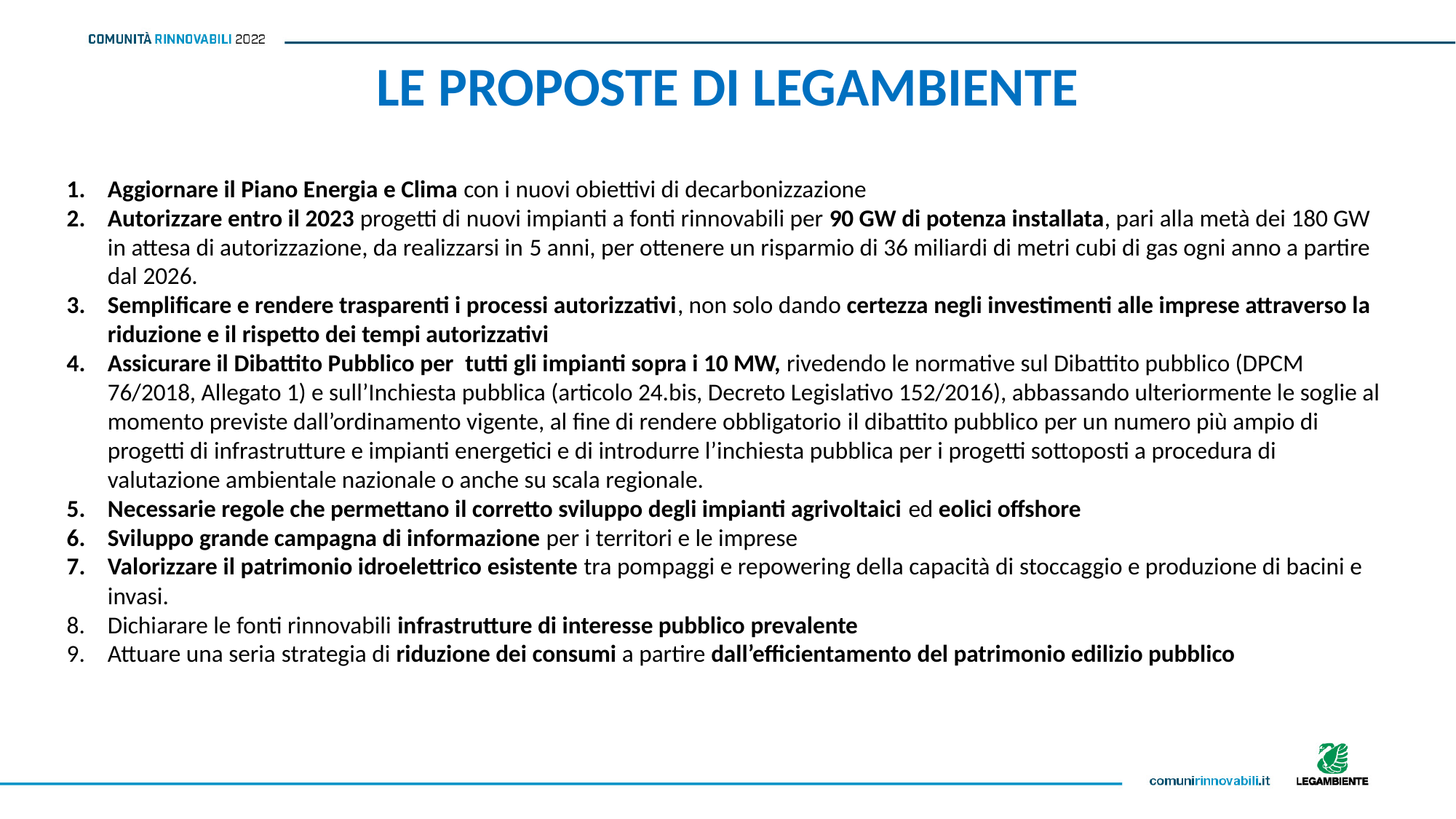

LE PROPOSTE DI LEGAMBIENTE
Aggiornare il Piano Energia e Clima con i nuovi obiettivi di decarbonizzazione
Autorizzare entro il 2023 progetti di nuovi impianti a fonti rinnovabili per 90 GW di potenza installata, pari alla metà dei 180 GW in attesa di autorizzazione, da realizzarsi in 5 anni, per ottenere un risparmio di 36 miliardi di metri cubi di gas ogni anno a partire dal 2026.
Semplificare e rendere trasparenti i processi autorizzativi, non solo dando certezza negli investimenti alle imprese attraverso la riduzione e il rispetto dei tempi autorizzativi
Assicurare il Dibattito Pubblico per  tutti gli impianti sopra i 10 MW, rivedendo le normative sul Dibattito pubblico (DPCM 76/2018, Allegato 1) e sull’Inchiesta pubblica (articolo 24.bis, Decreto Legislativo 152/2016), abbassando ulteriormente le soglie al momento previste dall’ordinamento vigente, al fine di rendere obbligatorio il dibattito pubblico per un numero più ampio di progetti di infrastrutture e impianti energetici e di introdurre l’inchiesta pubblica per i progetti sottoposti a procedura di valutazione ambientale nazionale o anche su scala regionale.
Necessarie regole che permettano il corretto sviluppo degli impianti agrivoltaici ed eolici offshore
Sviluppo grande campagna di informazione per i territori e le imprese
Valorizzare il patrimonio idroelettrico esistente tra pompaggi e repowering della capacità di stoccaggio e produzione di bacini e invasi.
Dichiarare le fonti rinnovabili infrastrutture di interesse pubblico prevalente
Attuare una seria strategia di riduzione dei consumi a partire dall’efficientamento del patrimonio edilizio pubblico